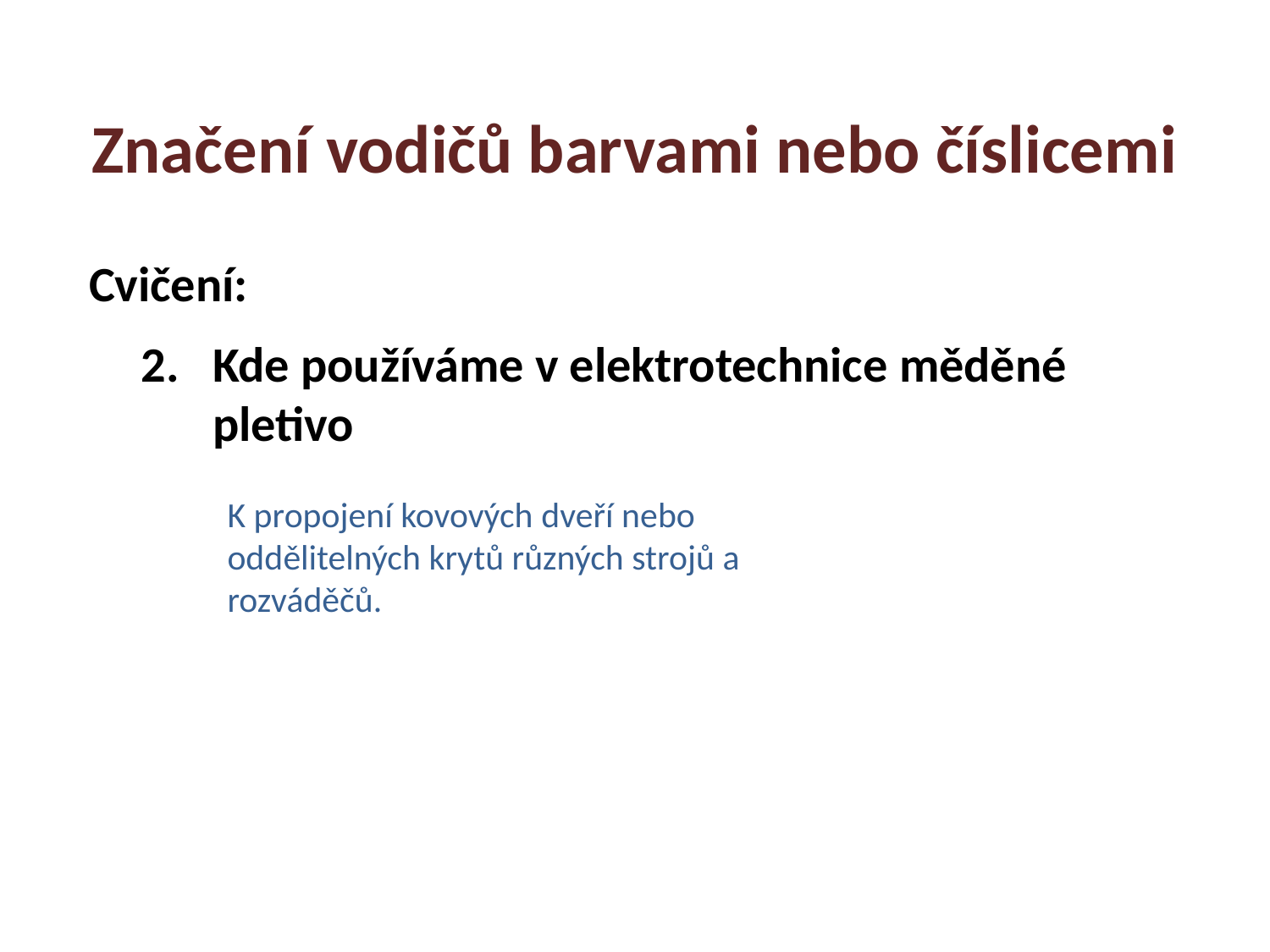

# Značení vodičů barvami nebo číslicemi
 Cvičení:
Kde používáme v elektrotechnice měděné pletivo

K propojení kovových dveří nebo oddělitelných krytů různých strojů a rozváděčů.